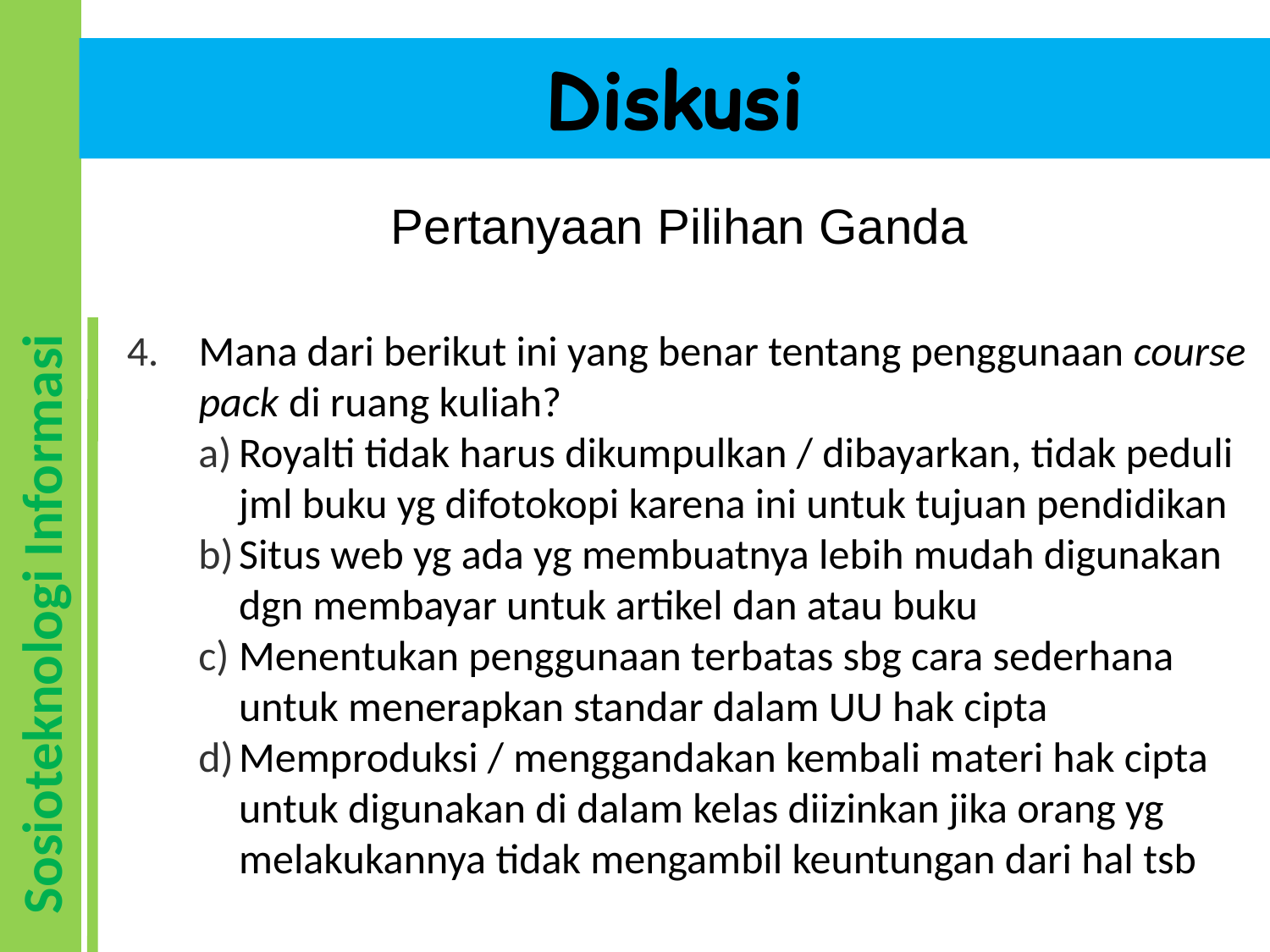

# Diskusi
Pertanyaan Pilihan Ganda
Mana dari berikut ini yang benar tentang penggunaan course pack di ruang kuliah?
Royalti tidak harus dikumpulkan / dibayarkan, tidak peduli jml buku yg difotokopi karena ini untuk tujuan pendidikan
Situs web yg ada yg membuatnya lebih mudah digunakan dgn membayar untuk artikel dan atau buku
Menentukan penggunaan terbatas sbg cara sederhana untuk menerapkan standar dalam UU hak cipta
Memproduksi / menggandakan kembali materi hak cipta untuk digunakan di dalam kelas diizinkan jika orang yg melakukannya tidak mengambil keuntungan dari hal tsb